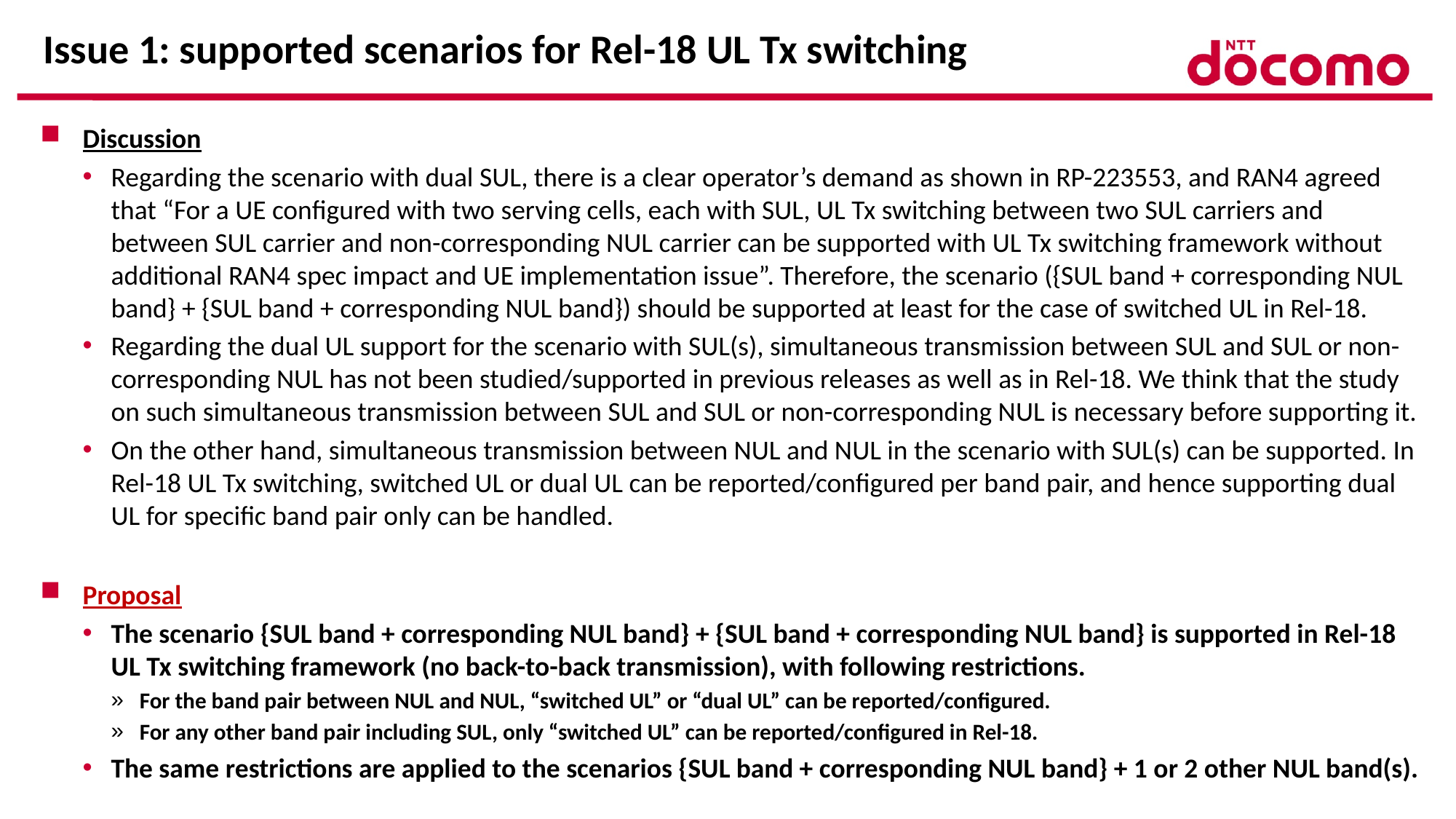

# Issue 1: supported scenarios for Rel-18 UL Tx switching
Discussion
Regarding the scenario with dual SUL, there is a clear operator’s demand as shown in RP-223553, and RAN4 agreed that “For a UE configured with two serving cells, each with SUL, UL Tx switching between two SUL carriers and between SUL carrier and non-corresponding NUL carrier can be supported with UL Tx switching framework without additional RAN4 spec impact and UE implementation issue”. Therefore, the scenario ({SUL band + corresponding NUL band} + {SUL band + corresponding NUL band}) should be supported at least for the case of switched UL in Rel-18.
Regarding the dual UL support for the scenario with SUL(s), simultaneous transmission between SUL and SUL or non-corresponding NUL has not been studied/supported in previous releases as well as in Rel-18. We think that the study on such simultaneous transmission between SUL and SUL or non-corresponding NUL is necessary before supporting it.
On the other hand, simultaneous transmission between NUL and NUL in the scenario with SUL(s) can be supported. In Rel-18 UL Tx switching, switched UL or dual UL can be reported/configured per band pair, and hence supporting dual UL for specific band pair only can be handled.

Proposal
The scenario {SUL band + corresponding NUL band} + {SUL band + corresponding NUL band} is supported in Rel-18 UL Tx switching framework (no back-to-back transmission), with following restrictions.
For the band pair between NUL and NUL, “switched UL” or “dual UL” can be reported/configured.
For any other band pair including SUL, only “switched UL” can be reported/configured in Rel-18.
The same restrictions are applied to the scenarios {SUL band + corresponding NUL band} + 1 or 2 other NUL band(s).